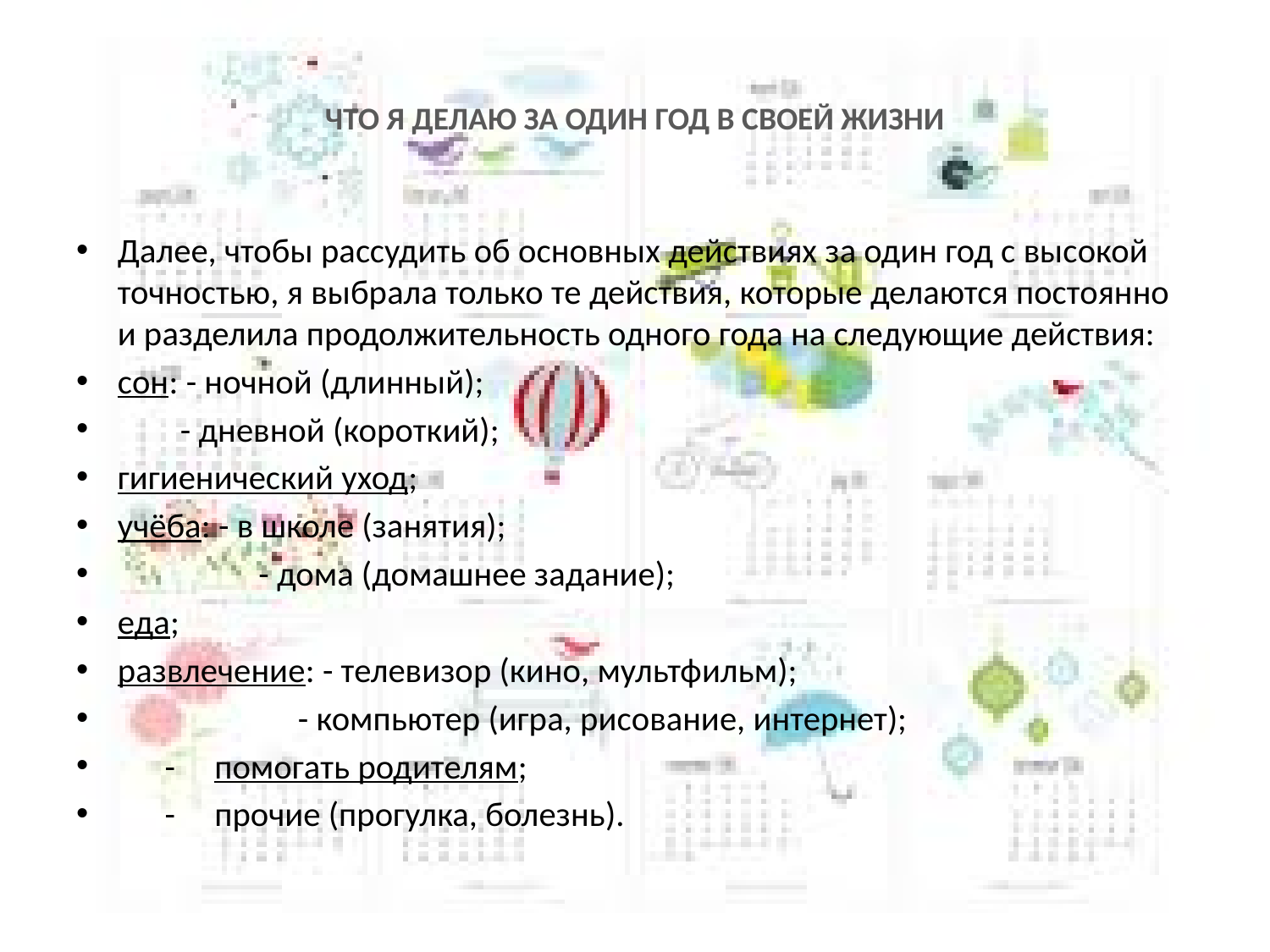

# ЧТО Я ДЕЛАЮ ЗА ОДИН ГОД В СВОЕЙ ЖИЗНИ
Далее, чтобы рассудить об основных действиях за один год с высокой точностью, я выбрала только те действия, которые делаются постоянно и разделила продолжительность одного года на следующие действия:
сон: - ночной (длинный);
        - дневной (короткий);
гигиенический уход;
учёба: - в школе (занятия);
                  - дома (домашнее задание);
еда;
развлечение: - телевизор (кино, мультфильм);
                       - компьютер (игра, рисование, интернет);
      -     помогать родителям;
      -     прочие (прогулка, болезнь).